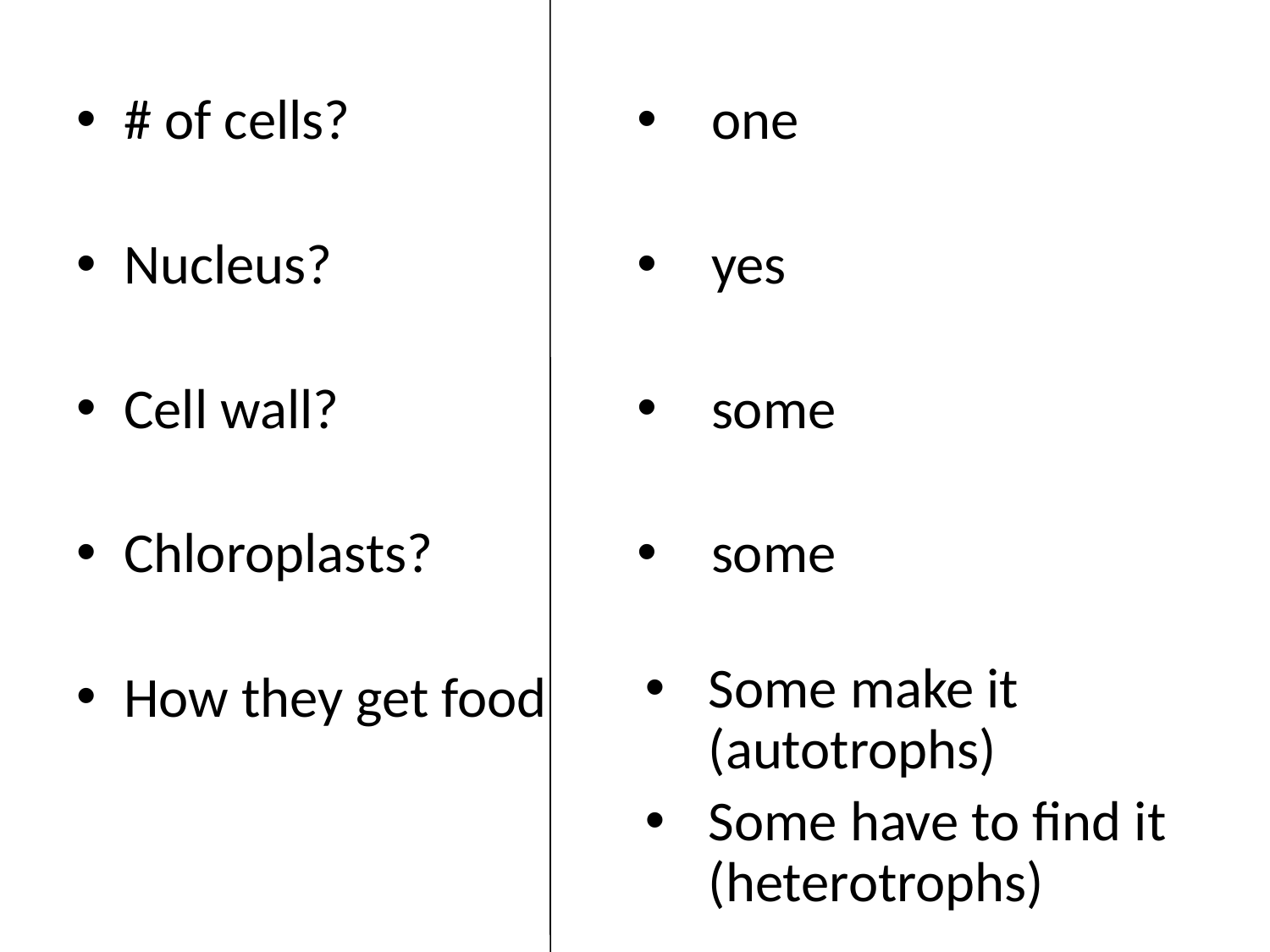

# of cells?

Nucleus?

Cell wall?

Chloroplasts?

How they get food
one

yes

some

some

Some make it (autotrophs)
Some have to find it (heterotrophs)